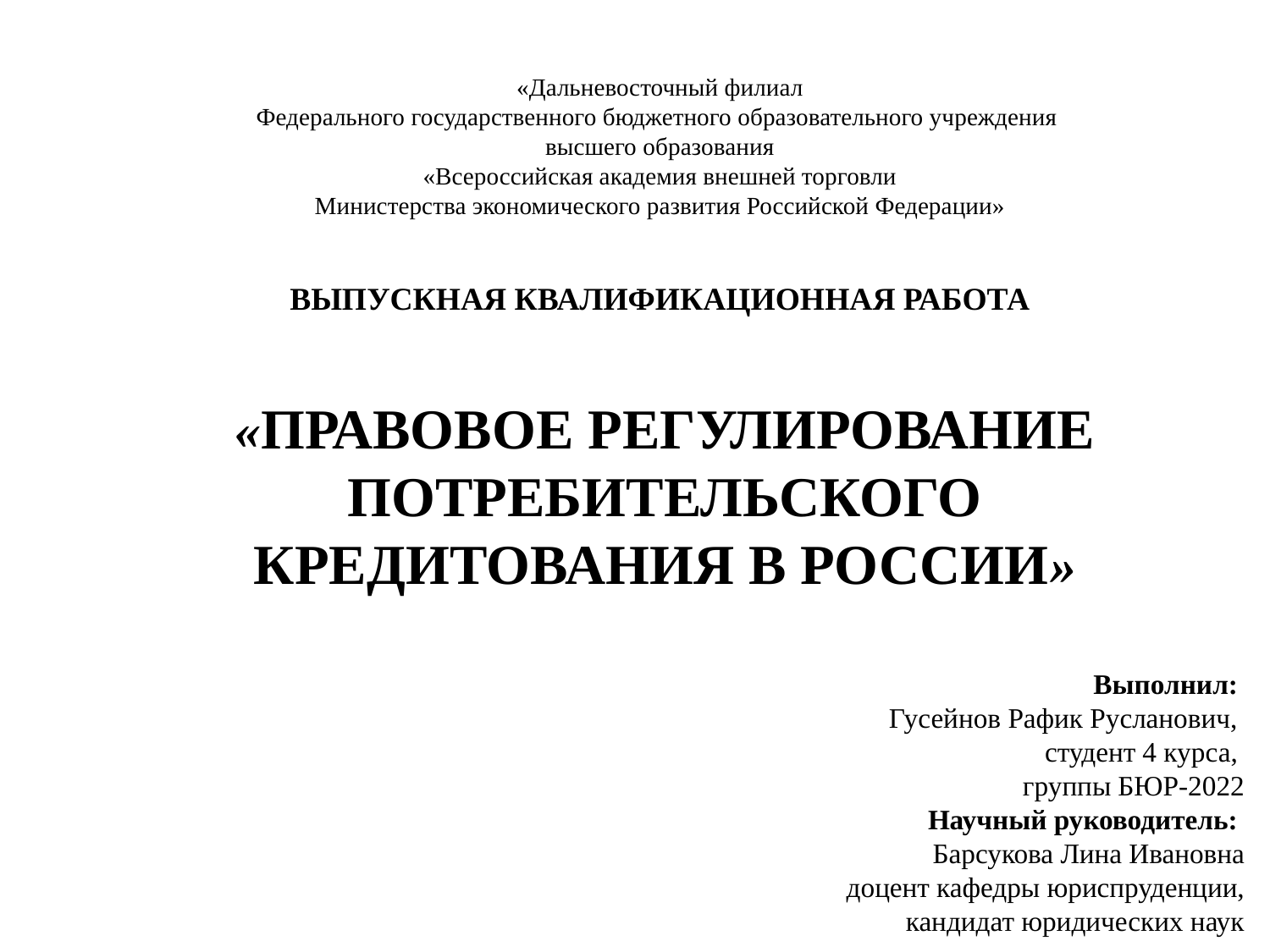

«Дальневосточный филиал
Федерального государственного бюджетного образовательного учреждения
высшего образования
«Всероссийская академия внешней торговли
Министерства экономического развития Российской Федерации»
ВЫПУСКНАЯ КВАЛИФИКАЦИОННАЯ РАБОТА
«ПРАВОВОЕ РЕГУЛИРОВАНИЕ ПОТРЕБИТЕЛЬСКОГО КРЕДИТОВАНИЯ В РОССИИ»
Выполнил:
Гусейнов Рафик Русланович,
студент 4 курса,
группы БЮР-2022
Научный руководитель:
Барсукова Лина Ивановна
доцент кафедры юриспруденции,
кандидат юридических наук